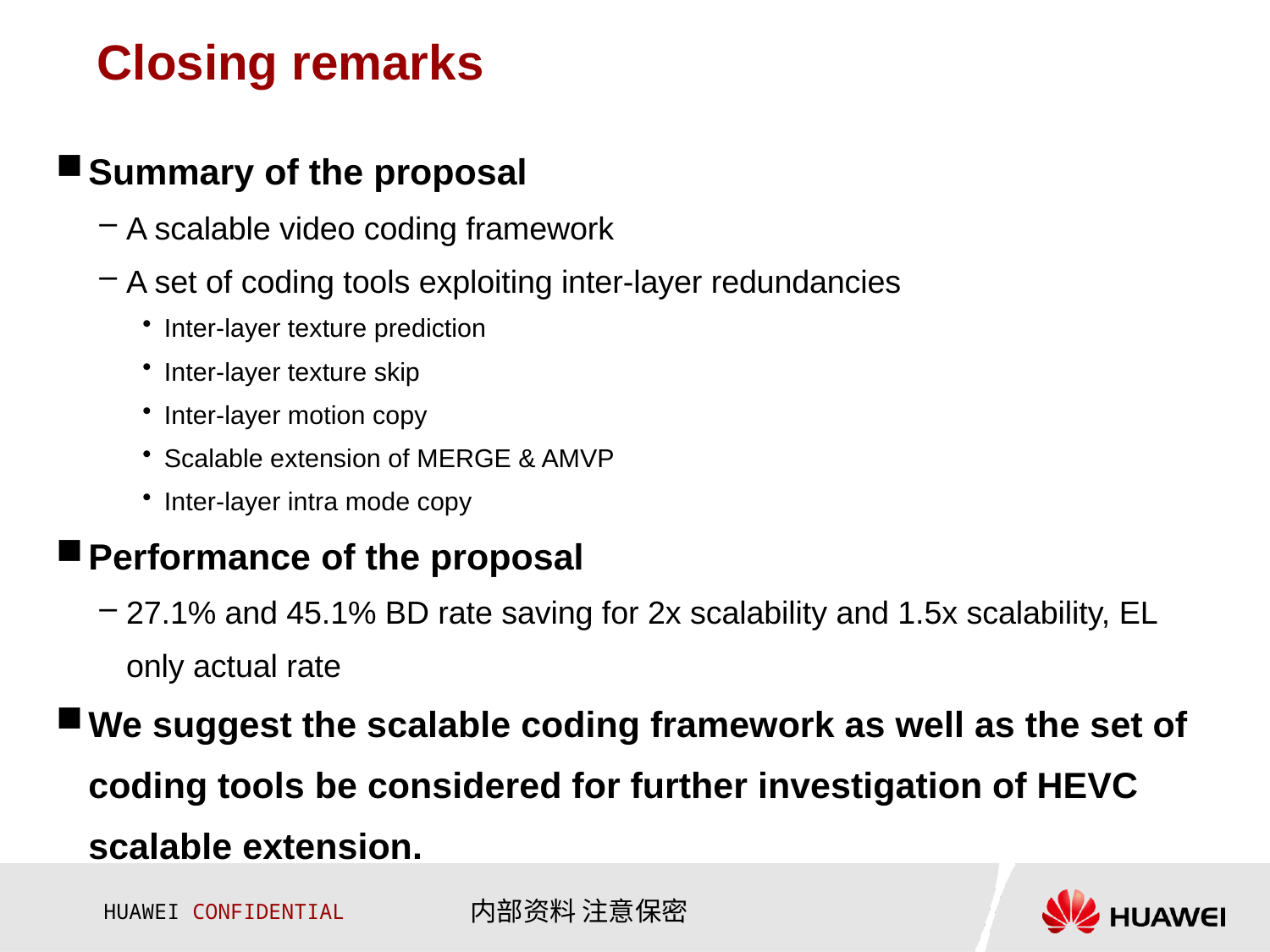

# Closing remarks
Summary of the proposal
A scalable video coding framework
A set of coding tools exploiting inter-layer redundancies
Inter-layer texture prediction
Inter-layer texture skip
Inter-layer motion copy
Scalable extension of MERGE & AMVP
Inter-layer intra mode copy
Performance of the proposal
27.1% and 45.1% BD rate saving for 2x scalability and 1.5x scalability, EL only actual rate
We suggest the scalable coding framework as well as the set of coding tools be considered for further investigation of HEVC scalable extension.